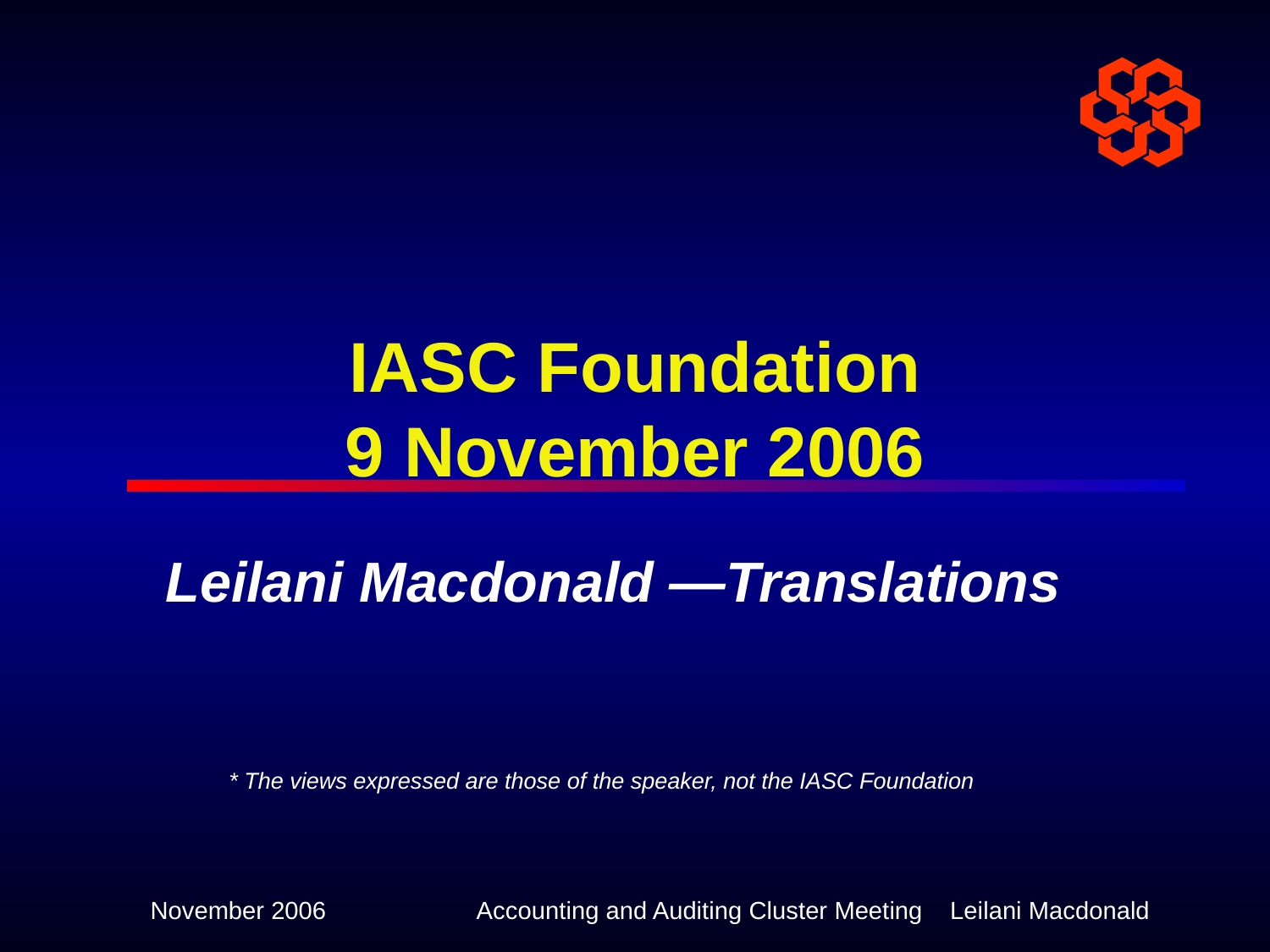

# IASC Foundation 9 November 2006
Leilani Macdonald —Translations

* The views expressed are those of the speaker, not the IASC Foundation
November 2006
Accounting and Auditing Cluster Meeting 	   Leilani Macdonald